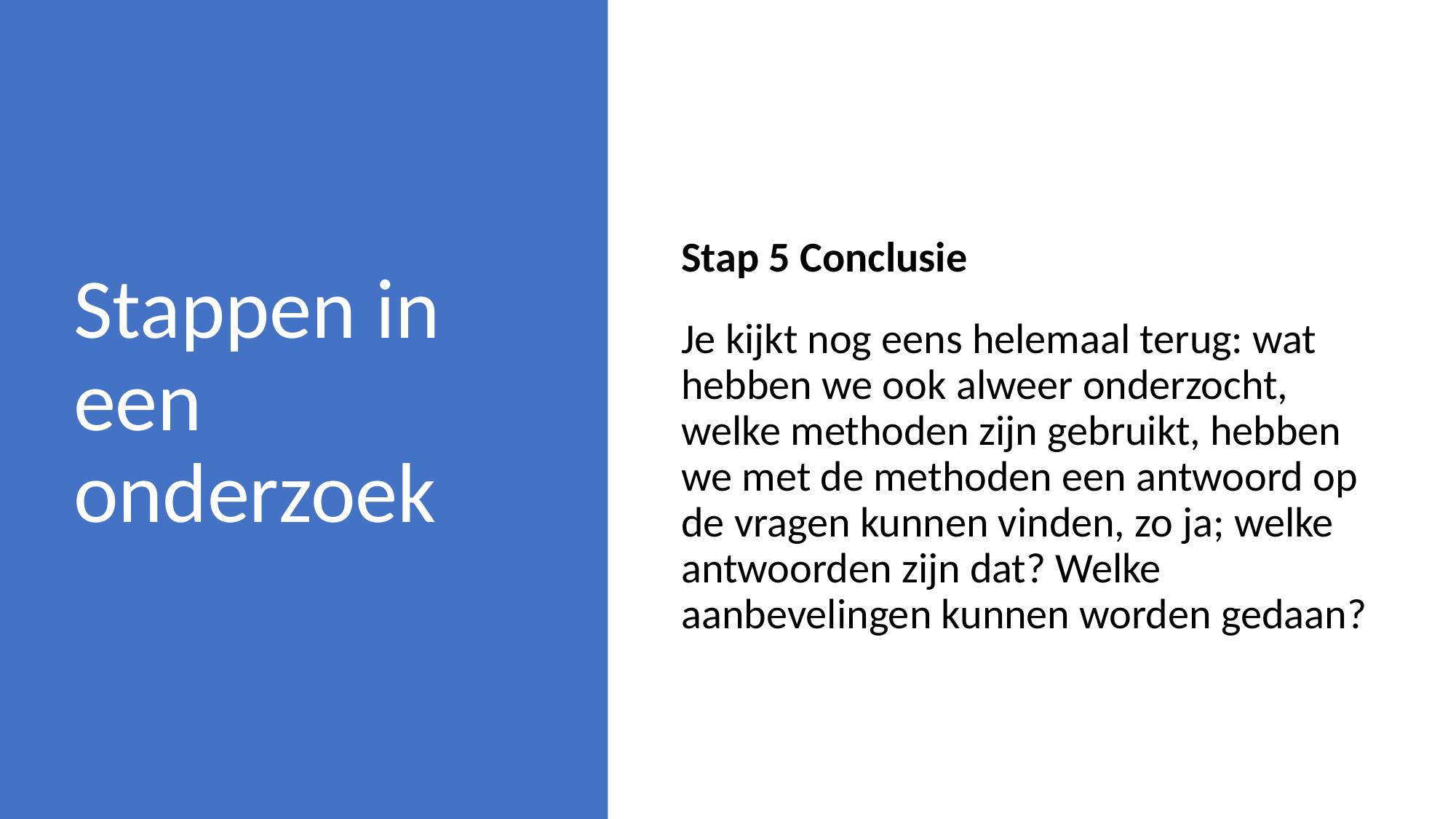

# Stappen in een onderzoek
Stap 5 Conclusie

Je kijkt nog eens helemaal terug: wat hebben we ook alweer onderzocht, welke methoden zijn gebruikt, hebben we met de methoden een antwoord op de vragen kunnen vinden, zo ja; welke antwoorden zijn dat? Welke aanbevelingen kunnen worden gedaan? e kijkt nog eens helemaal terug: wat hebben we ook alweer onderzocht, welke methoden zijn gebruikt, hebben we met de methoden een antwoord op de vragen kunnen vinden, zo ja; welke antwoorden zijn dat? Welke aanbevelingen kunnen worden gedaan? Zijn er nog andere onderzoeksmogelijkheden? Hoe is het onderzoek te waarderen?